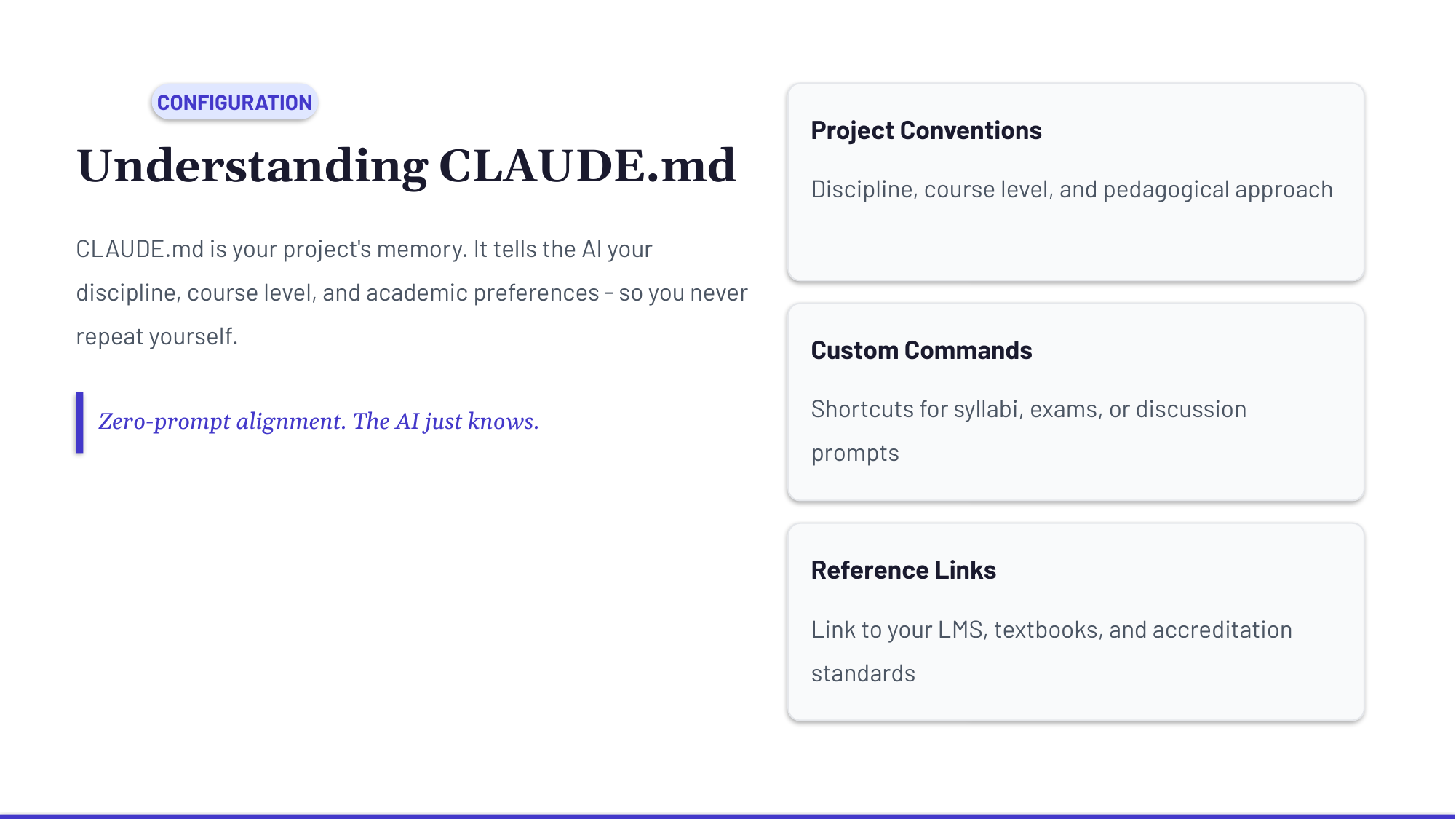

CONFIGURATION

Project Conventions
Understanding CLAUDE.md
Discipline, course level, and pedagogical approach
CLAUDE.md is your project's memory. It tells the AI your discipline, course level, and academic preferences - so you never repeat yourself.

Custom Commands
Shortcuts for syllabi, exams, or discussion prompts

Zero-prompt alignment. The AI just knows.

Reference Links
Link to your LMS, textbooks, and accreditation standards